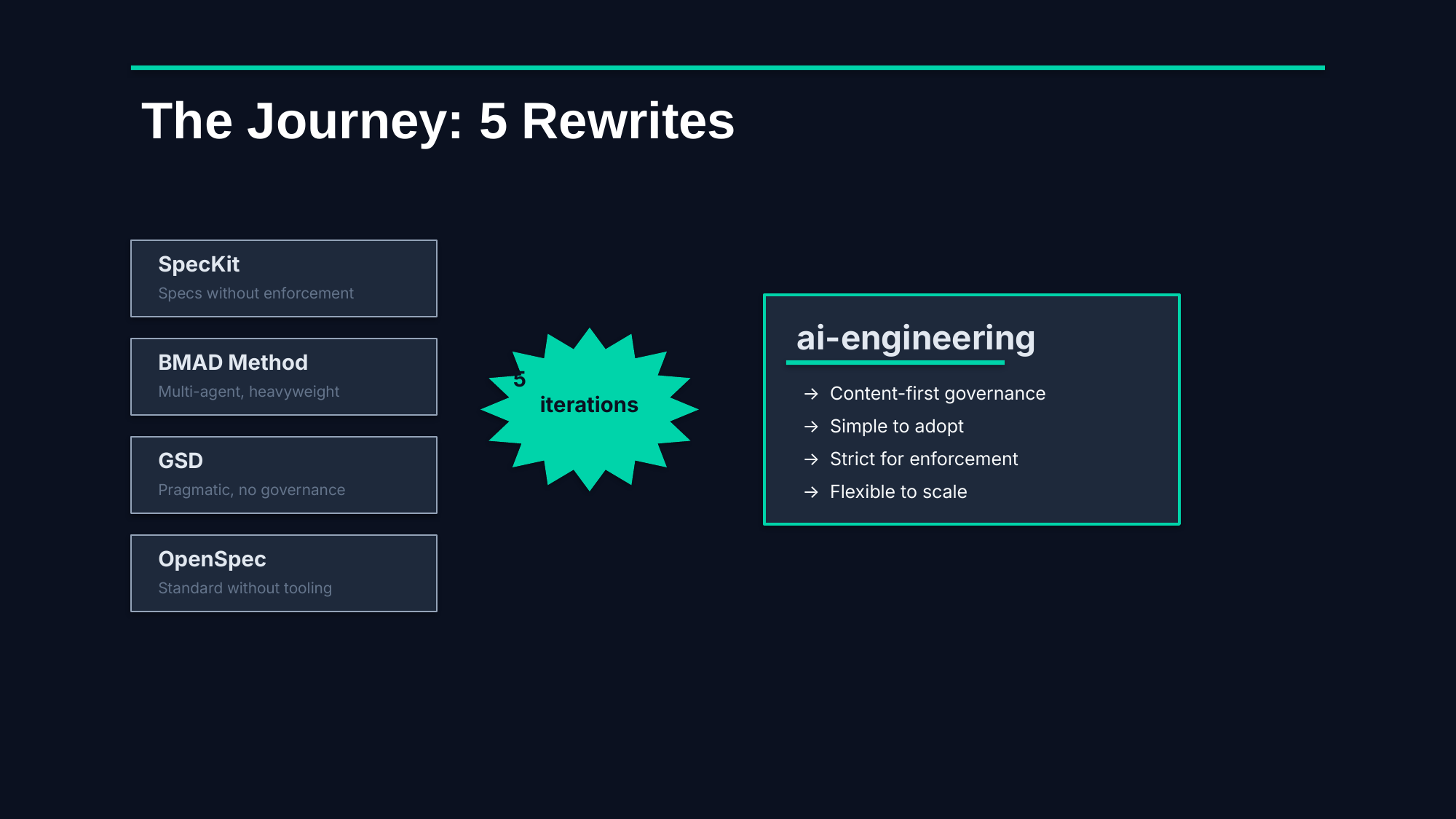

The Journey: 5 Rewrites

SpecKit
Specs without enforcement

ai-engineering

BMAD Method
5
iterations

Multi-agent, heavyweight
→  Content-first governance
→  Simple to adopt

GSD
→  Strict for enforcement
Pragmatic, no governance
→  Flexible to scale

OpenSpec
Standard without tooling